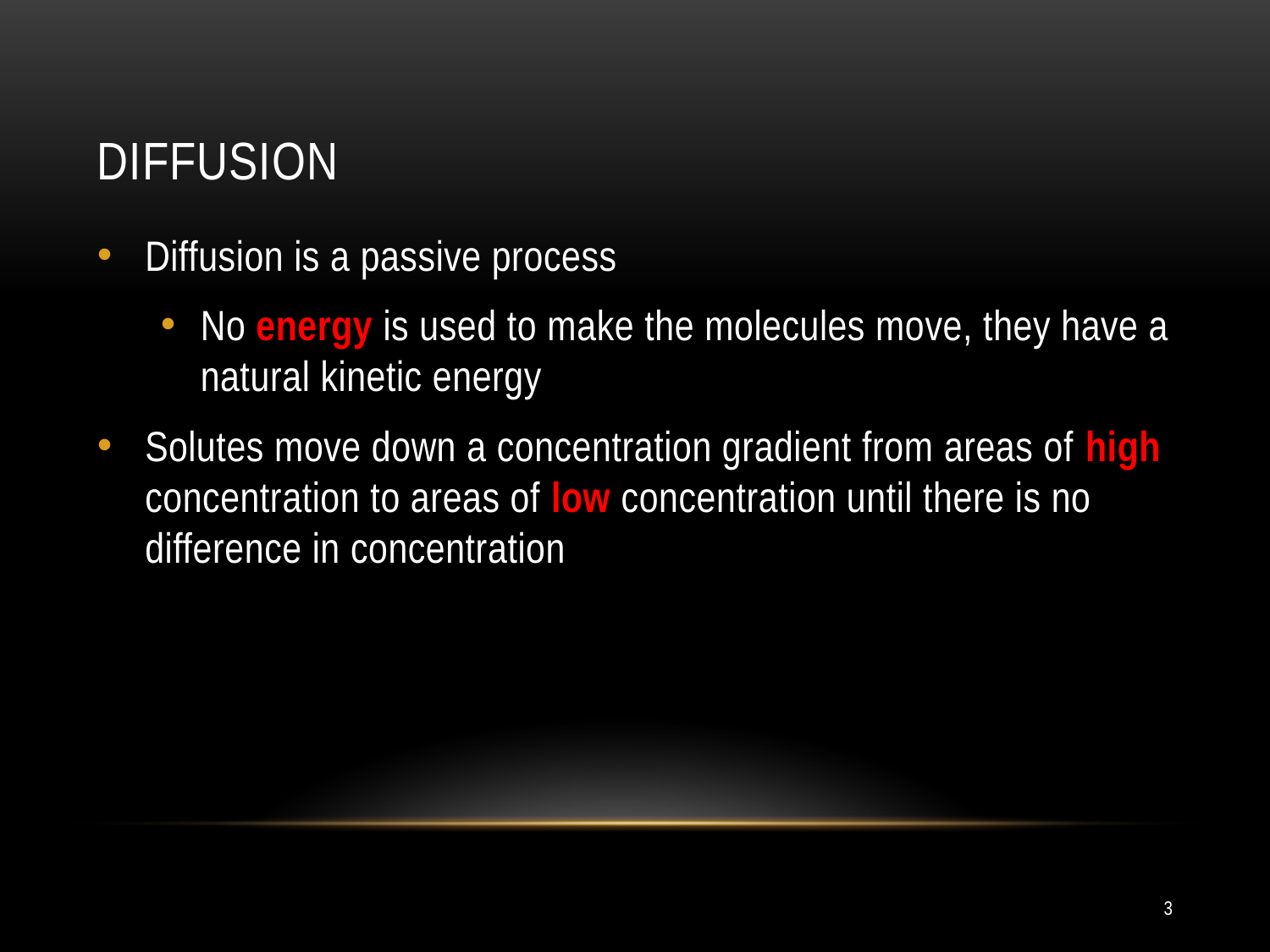

# Diffusion
Diffusion is a passive process
No energy is used to make the molecules move, they have a natural kinetic energy
Solutes move down a concentration gradient from areas of high concentration to areas of low concentration until there is no difference in concentration
3